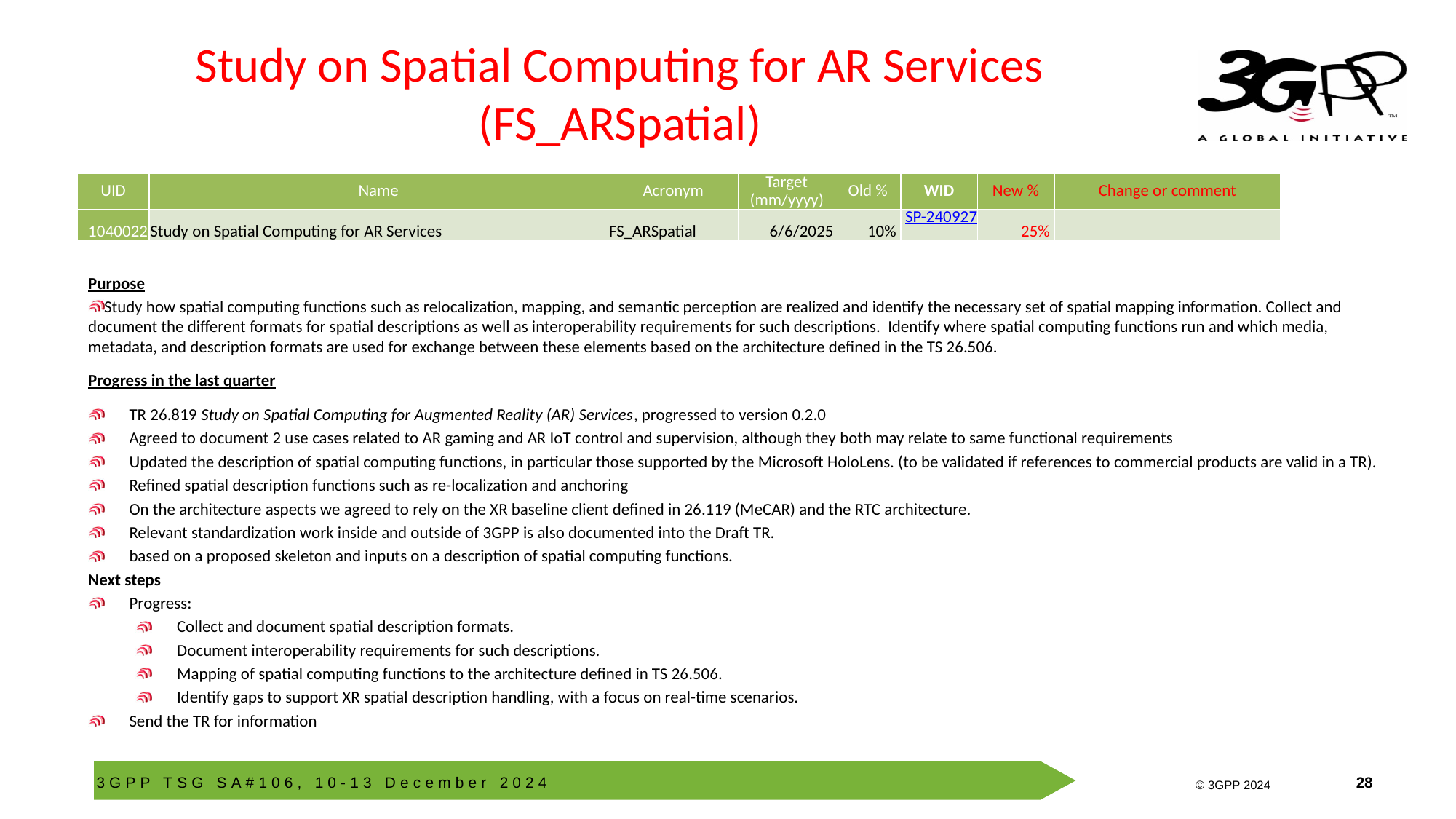

# Study on Spatial Computing for AR Services (FS_ARSpatial)
| UID | Name | Acronym | Target (mm/yyyy) | Old % | WID | New % | Change or comment |
| --- | --- | --- | --- | --- | --- | --- | --- |
| 1040022 | Study on Spatial Computing for AR Services | FS\_ARSpatial | 6/6/2025 | 10% | SP-240927 | 25% |  |
Purpose
Study how spatial computing functions such as relocalization, mapping, and semantic perception are realized and identify the necessary set of spatial mapping information. Collect and document the different formats for spatial descriptions as well as interoperability requirements for such descriptions.  Identify where spatial computing functions run and which media, metadata, and description formats are used for exchange between these elements based on the architecture defined in the TS 26.506.
Progress in the last quarter
TR 26.819 Study on Spatial Computing for Augmented Reality (AR) Services, progressed to version 0.2.0
Agreed to document 2 use cases related to AR gaming and AR IoT control and supervision, although they both may relate to same functional requirements
Updated the description of spatial computing functions, in particular those supported by the Microsoft HoloLens. (to be validated if references to commercial products are valid in a TR).
Refined spatial description functions such as re-localization and anchoring
On the architecture aspects we agreed to rely on the XR baseline client defined in 26.119 (MeCAR) and the RTC architecture.
Relevant standardization work inside and outside of 3GPP is also documented into the Draft TR.
based on a proposed skeleton and inputs on a description of spatial computing functions.
Next steps
Progress:
Collect and document spatial description formats.
Document interoperability requirements for such descriptions.
Mapping of spatial computing functions to the architecture defined in TS 26.506.
Identify gaps to support XR spatial description handling, with a focus on real-time scenarios.
Send the TR for information